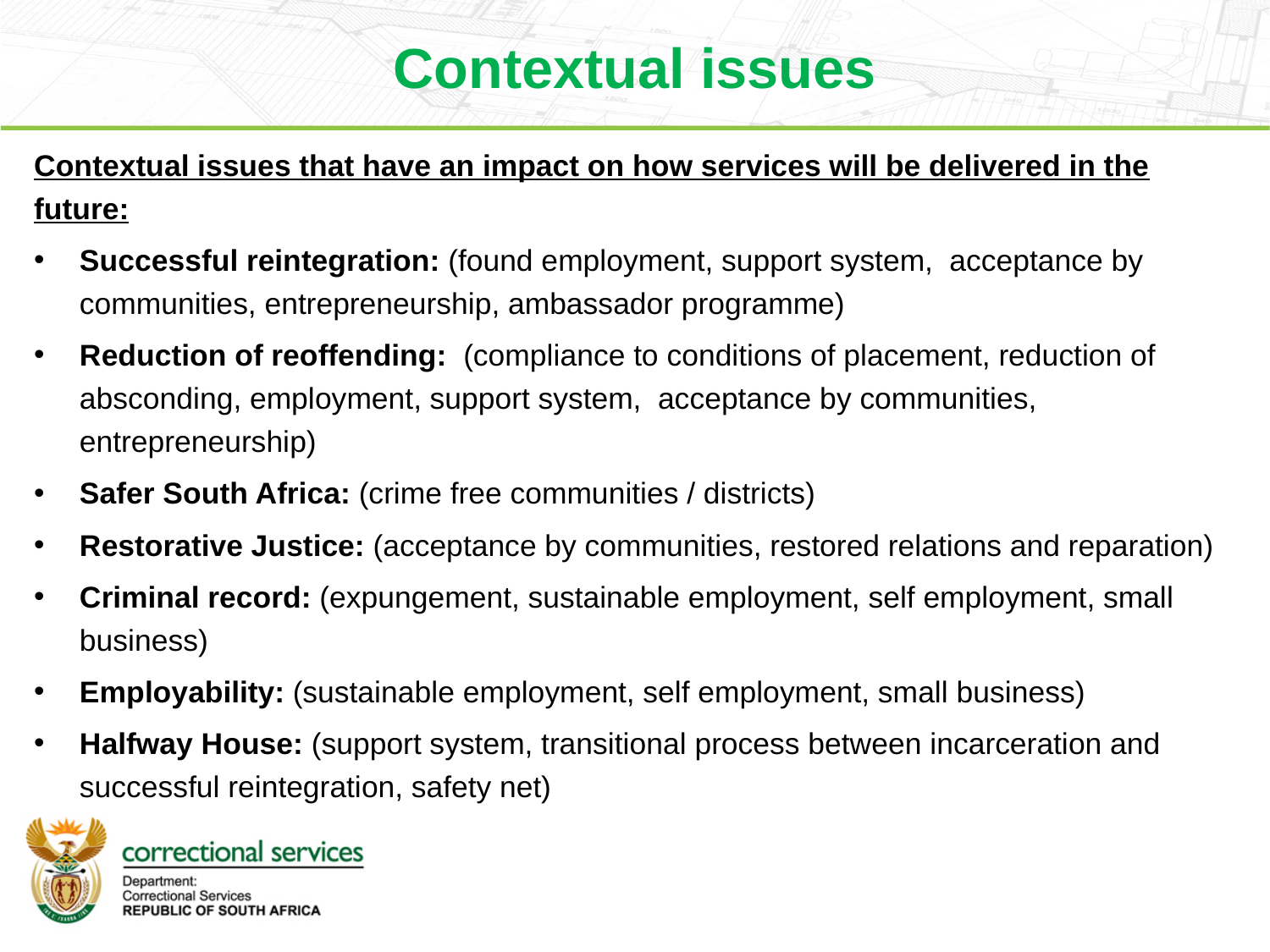

Contextual issues
Contextual issues that have an impact on how services will be delivered in the future:
Successful reintegration: (found employment, support system,  acceptance by communities, entrepreneurship, ambassador programme)
Reduction of reoffending:  (compliance to conditions of placement, reduction of absconding, employment, support system,  acceptance by communities, entrepreneurship)
Safer South Africa: (crime free communities / districts)
Restorative Justice: (acceptance by communities, restored relations and reparation)
Criminal record: (expungement, sustainable employment, self employment, small business)
Employability: (sustainable employment, self employment, small business)
Halfway House: (support system, transitional process between incarceration and successful reintegration, safety net)